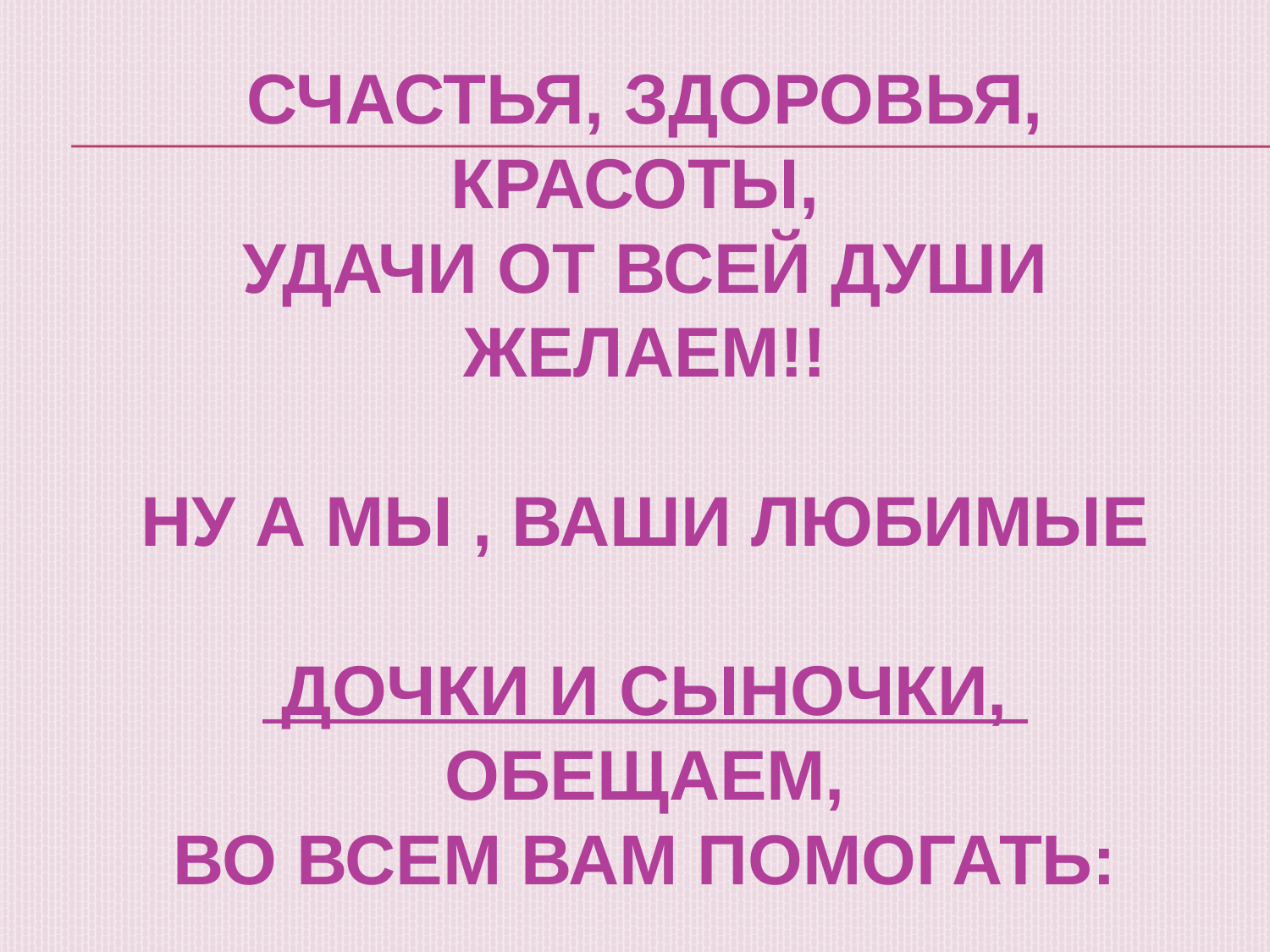

# Счастья, здоровья, красоты, удачи от всей души желаем!! Ну а мы , ваши любимые дочки и сыночки, обещаем, во всем вам помогать: